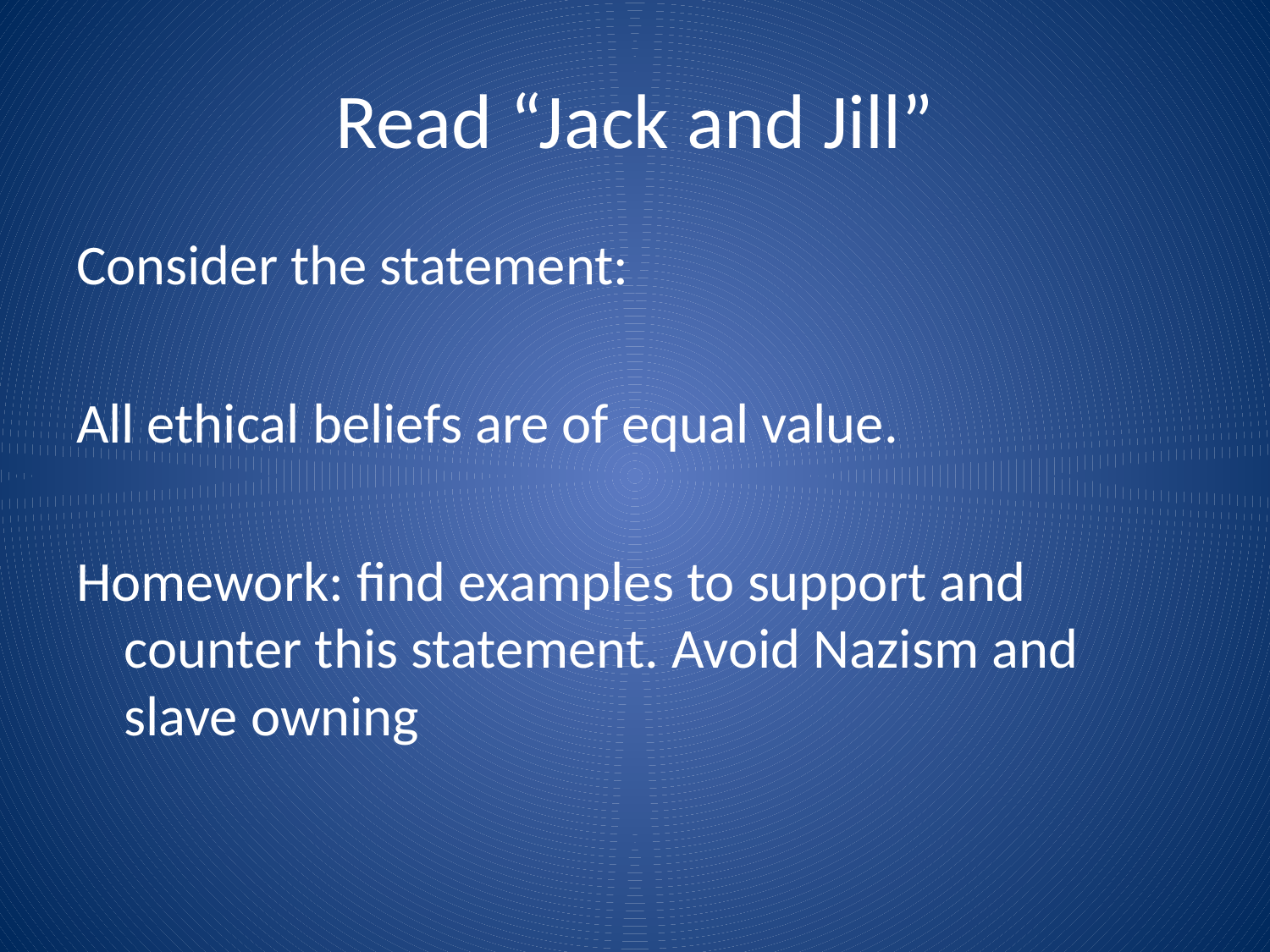

# Read “Jack and Jill”
Consider the statement:

All ethical beliefs are of equal value.

Homework: find examples to support and counter this statement. Avoid Nazism and slave owning